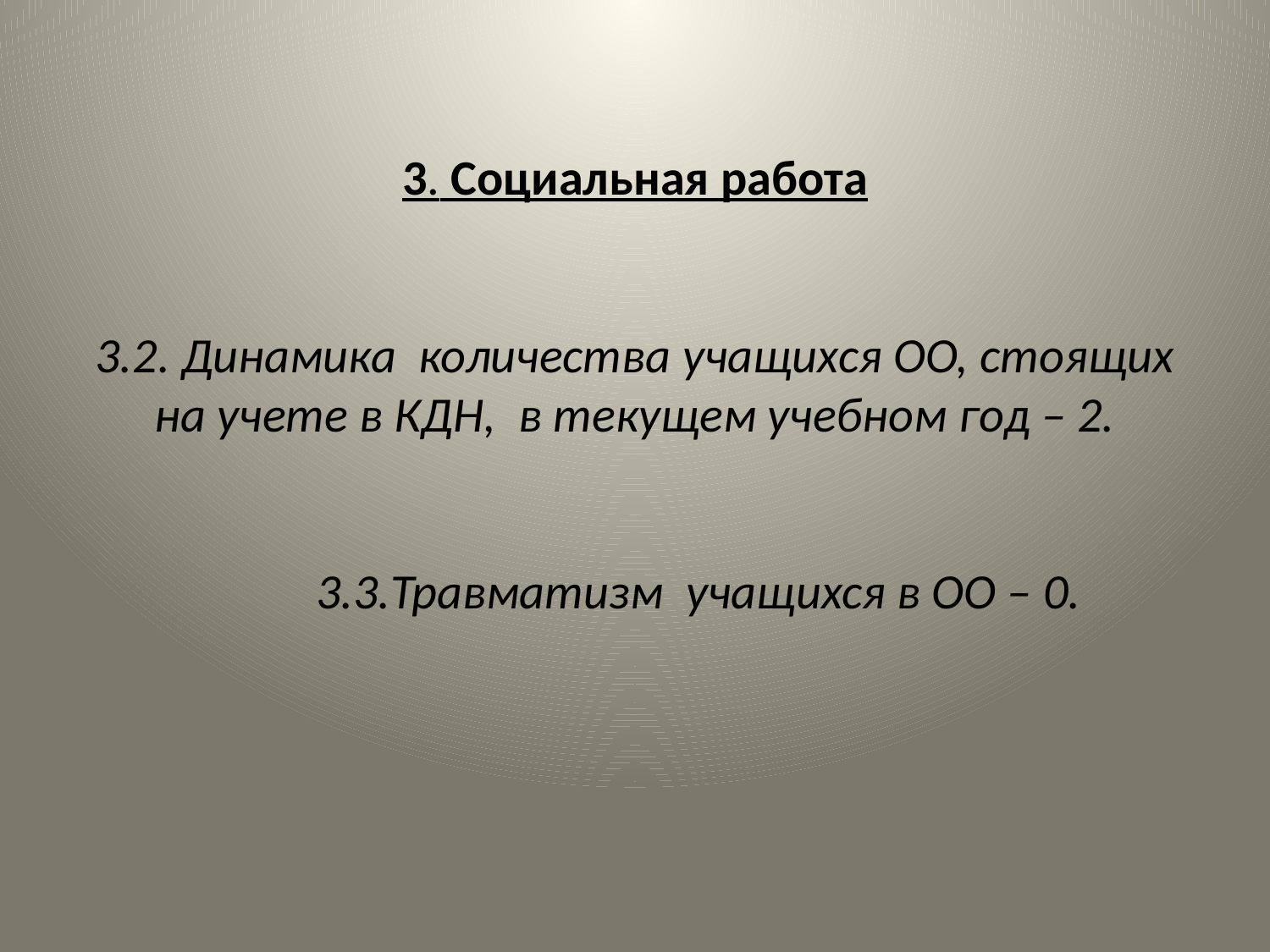

# 3. Социальная работа 3.2. Динамика  количества учащихся ОО, стоящих на учете в КДН,  в текущем учебном год – 2. 3.3.Травматизм  учащихся в ОО – 0.